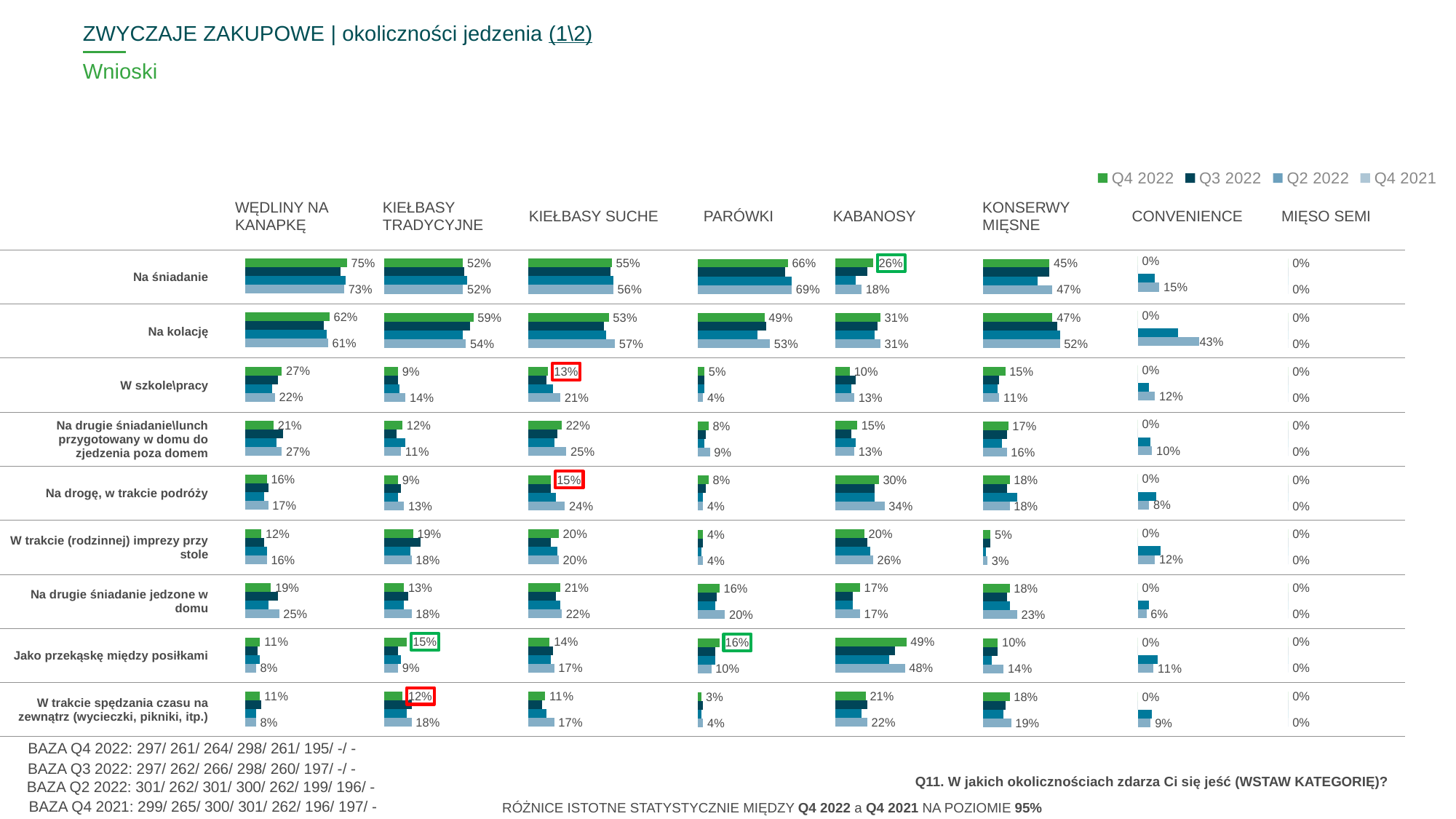

ZWYCZAJE ZAKUPOWE | okoliczności jedzenia (1\2)
# Wnioski

### Chart

| Category | Q4 2022 | Q3 2022 | Q2 2022 | Q4 2021 |
|---|---|---|---|---|
|  | None | None | None | None |
|  | None | None | None | None |
|  | None | None | None | None |
|  | None | None | None | None |
|  | None | None | None | None |
|  | None | None | None | None |
|  | None | None | None | None |
| LROW^ |  |  |  |  |  |  |  |  |
| --- | --- | --- | --- | --- | --- | --- | --- | --- |
| a B | WĘDLINY NA KANAPKĘ | KIEŁBASY TRADYCYJNE | KIEŁBASY SUCHE | PARÓWKI | KABANOSY | KONSERWY MIĘSNE | CONVENIENCE | MIĘSO SEMI |
| ^DELROW^ |  |  |  |  |  |  |  |  |
| --- | --- | --- | --- | --- | --- | --- | --- | --- |
| Na śniadanie |  |  |  |  |  |  |  |  |
| Na kolację |  |  |  |  |  |  |  |  |
| W szkole\pracy |  |  |  |  |  |  |  |  |
| Na drugie śniadanie\lunch przygotowany w domu do zjedzenia poza domem |  |  |  |  |  |  |  |  |
| Na drogę, w trakcie podróży |  |  |  |  |  |  |  |  |
| W trakcie (rodzinnej) imprezy przy stole |  |  |  |  |  |  |  |  |
| Na drugie śniadanie jedzone w domu |  |  |  |  |  |  |  |  |
| Jako przekąskę między posiłkami |  |  |  |  |  |  |  |  |
| W trakcie spędzania czasu na zewnątrz (wycieczki, pikniki, itp.) |  |  |  |  |  |  |  |  |

### Chart

| Category | Q4 | Q3 | Q2 | Q1 |
|---|---|---|---|---|
| Na śniadanie | 0.0 | 0.0 | 0.12 | 0.15 |
| Na kolację | 0.0 | 0.0 | 0.28 | 0.43 |
| W szkole\pracy | 0.0 | 0.0 | 0.08 | 0.12 |
| Na drugie śniadanie\lunch przygotowany w domu do zjedzenia poza domem | 0.0 | 0.0 | 0.09 | 0.1 |
| Na drogę, w trakcie podróży | 0.0 | 0.0 | 0.13 | 0.08 |
| W trakcie (rodzinnej) imprezy przy stole | 0.0 | 0.0 | 0.16 | 0.12 |
| Na drugie śniadanie jedzone w domu | 0.0 | 0.0 | 0.08 | 0.06 |
| Jako przekąskę między posiłkami | 0.0 | 0.0 | 0.14 | 0.11 |
| W trakcie spędzania czasu na zewnątrz (wycieczki, pikniki, itp.) | 0.0 | 0.0 | 0.1 | 0.09 |

### Chart

| Category | Q4 | Q3 | Q2 | Q1 |
|---|---|---|---|---|
| Na śniadanie | 0.75 | 0.7 | 0.74 | 0.73 |
| Na kolację | 0.62 | 0.58 | 0.6 | 0.61 |
| W szkole\pracy | 0.27 | 0.24 | 0.2 | 0.22 |
| Na drugie śniadanie\lunch przygotowany w domu do zjedzenia poza domem | 0.21 | 0.28 | 0.23 | 0.27 |
| Na drogę, w trakcie podróży | 0.16 | 0.17 | 0.14 | 0.17 |
| W trakcie (rodzinnej) imprezy przy stole | 0.12 | 0.14 | 0.16 | 0.16 |
| Na drugie śniadanie jedzone w domu | 0.19 | 0.24 | 0.17 | 0.25 |
| Jako przekąskę między posiłkami | 0.11 | 0.09 | 0.11 | 0.08 |
| W trakcie spędzania czasu na zewnątrz (wycieczki, pikniki, itp.) | 0.11 | 0.12 | 0.08 | 0.08 |

### Chart

| Category | Q4  | Q3 | Q2 | Q1 |
|---|---|---|---|---|
| Na śniadanie | 0.55 | 0.54 | 0.56 | 0.56 |
| Na kolację | 0.53 | 0.5 | 0.51 | 0.57 |
| W szkole\pracy | 0.13 | 0.12 | 0.16 | 0.21 |
| Na drugie śniadanie\lunch przygotowany w domu do zjedzenia poza domem | 0.22 | 0.19 | 0.17 | 0.25 |
| Na drogę, w trakcie podróży | 0.15 | 0.15 | 0.18 | 0.24 |
| W trakcie (rodzinnej) imprezy przy stole | 0.2 | 0.15 | 0.19 | 0.2 |
| Na drugie śniadanie jedzone w domu | 0.21 | 0.18 | 0.21 | 0.22 |
| Jako przekąskę między posiłkami | 0.14 | 0.16 | 0.15 | 0.17 |
| W trakcie spędzania czasu na zewnątrz (wycieczki, pikniki, itp.) | 0.11 | 0.09 | 0.12 | 0.17 |

### Chart

| Category | Q4 | Q3 | Q2 | Q1 |
|---|---|---|---|---|
| Na śniadanie | 0.66 | 0.64 | 0.69 | 0.69 |
| Na kolację | 0.49 | 0.5 | 0.44 | 0.53 |
| W szkole\pracy | 0.05 | 0.05 | 0.05 | 0.04 |
| Na drugie śniadanie\lunch przygotowany w domu do zjedzenia poza domem | 0.08 | 0.06 | 0.05 | 0.09 |
| Na drogę, w trakcie podróży | 0.08 | 0.06 | 0.04 | 0.04 |
| W trakcie (rodzinnej) imprezy przy stole | 0.04 | 0.04 | 0.03 | 0.04 |
| Na drugie śniadanie jedzone w domu | 0.16 | 0.14 | 0.13 | 0.2 |
| Jako przekąskę między posiłkami | 0.16 | 0.13 | 0.13 | 0.1 |
| W trakcie spędzania czasu na zewnątrz (wycieczki, pikniki, itp.) | 0.03 | 0.04 | 0.03 | 0.04 |

### Chart

| Category | Q4  | Q3 | Q2 | Q1 |
|---|---|---|---|---|
| Na śniadanie | 0.26 | 0.22 | 0.14 | 0.18 |
| Na kolację | 0.31 | 0.29 | 0.27 | 0.31 |
| W szkole\pracy | 0.1 | 0.14 | 0.11 | 0.13 |
| Na drugie śniadanie\lunch przygotowany w domu do zjedzenia poza domem | 0.15 | 0.11 | 0.14 | 0.13 |
| Na drogę, w trakcie podróży | 0.3 | 0.27 | 0.27 | 0.34 |
| W trakcie (rodzinnej) imprezy przy stole | 0.2 | 0.22 | 0.24 | 0.26 |
| Na drugie śniadanie jedzone w domu | 0.17 | 0.12 | 0.12 | 0.17 |
| Jako przekąskę między posiłkami | 0.49 | 0.41 | 0.37 | 0.48 |
| W trakcie spędzania czasu na zewnątrz (wycieczki, pikniki, itp.) | 0.21 | 0.22 | 0.18 | 0.22 |

### Chart

| Category | Q4 | Q3 | Q2 | Q1 |
|---|---|---|---|---|
| Na śniadanie | 0.45 | 0.45 | 0.37 | 0.47 |
| Na kolację | 0.47 | 0.5 | 0.52 | 0.52 |
| W szkole\pracy | 0.15 | 0.11 | 0.1 | 0.11 |
| Na drugie śniadanie\lunch przygotowany w domu do zjedzenia poza domem | 0.17 | 0.16 | 0.13 | 0.16 |
| Na drogę, w trakcie podróży | 0.18 | 0.16 | 0.23 | 0.18 |
| W trakcie (rodzinnej) imprezy przy stole | 0.05 | 0.05 | 0.02 | 0.03 |
| Na drugie śniadanie jedzone w domu | 0.18 | 0.16 | 0.18 | 0.23 |
| Jako przekąskę między posiłkami | 0.1 | 0.1 | 0.06 | 0.14 |
| W trakcie spędzania czasu na zewnątrz (wycieczki, pikniki, itp.) | 0.18 | 0.15 | 0.14 | 0.19 |

### Chart

| Category | Q4 | Q3 | Q2 | Q1 |
|---|---|---|---|---|
| Na śniadanie | 0.0 | 0.0 | 0.0 | 0.0 |
| Na kolację | 0.0 | 0.0 | 0.0 | 0.0 |
| W szkole\pracy | 0.0 | 0.0 | 0.0 | 0.0 |
| Na drugie śniadanie\lunch przygotowany w domu do zjedzenia poza domem | 0.0 | 0.0 | 0.0 | 0.0 |
| Na drogę, w trakcie podróży | 0.0 | 0.0 | 0.0 | 0.0 |
| W trakcie (rodzinnej) imprezy przy stole | 0.0 | 0.0 | 0.0 | 0.0 |
| Na drugie śniadanie jedzone w domu | 0.0 | 0.0 | 0.0 | 0.0 |
| Jako przekąskę między posiłkami | 0.0 | 0.0 | 0.0 | 0.0 |
| W trakcie spędzania czasu na zewnątrz (wycieczki, pikniki, itp.) | 0.0 | 0.0 | 0.0 | 0.0 |

### Chart

| Category | Q4 | Q3 | Q2 | Q1 |
|---|---|---|---|---|
| Na śniadanie | 0.52 | 0.53 | 0.55 | 0.52 |
| Na kolację | 0.59 | 0.57 | 0.52 | 0.54 |
| W szkole\pracy | 0.09 | 0.09 | 0.1 | 0.14 |
| Na drugie śniadanie\lunch przygotowany w domu do zjedzenia poza domem | 0.12 | 0.08 | 0.14 | 0.11 |
| Na drogę, w trakcie podróży | 0.09 | 0.11 | 0.09 | 0.13 |
| W trakcie (rodzinnej) imprezy przy stole | 0.19 | 0.24 | 0.17 | 0.18 |
| Na drugie śniadanie jedzone w domu | 0.13 | 0.16 | 0.13 | 0.18 |
| Jako przekąskę między posiłkami | 0.15 | 0.09 | 0.11 | 0.09 |
| W trakcie spędzania czasu na zewnątrz (wycieczki, pikniki, itp.) | 0.12 | 0.18 | 0.15 | 0.18 |
BAZA Q4 2022: 297/ 261/ 264/ 298/ 261/ 195/ -/ -
BAZA Q3 2022: 297/ 262/ 266/ 298/ 260/ 197/ -/ -
Q11. W jakich okolicznościach zdarza Ci się jeść (WSTAW KATEGORIĘ)?
BAZA Q2 2022: 301/ 262/ 301/ 300/ 262/ 199/ 196/ -
BAZA Q4 2021: 299/ 265/ 300/ 301/ 262/ 196/ 197/ -
RÓŻNICE ISTOTNE STATYSTYCZNIE MIĘDZY Q4 2022 a Q4 2021 NA POZIOMIE 95%